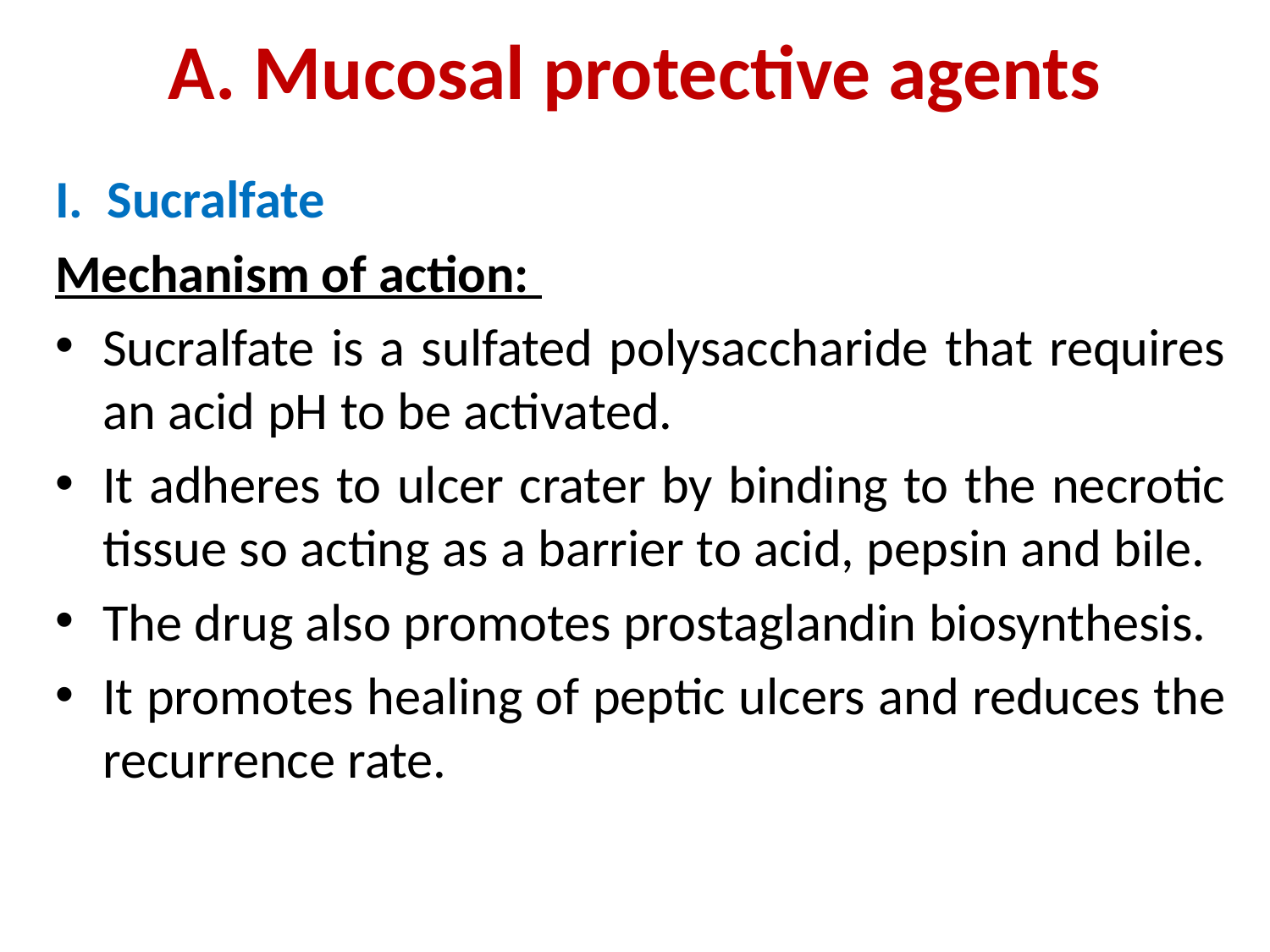

# A. Mucosal protective agents
I.  Sucralfate
Mechanism of action:
Sucralfate is a sulfated polysaccharide that requires an acid pH to be activated.
It adheres to ulcer crater by binding to the necrotic tissue so acting as a barrier to acid, pepsin and bile.
The drug also promotes prostaglandin biosynthesis.
It promotes healing of peptic ulcers and reduces the recurrence rate.